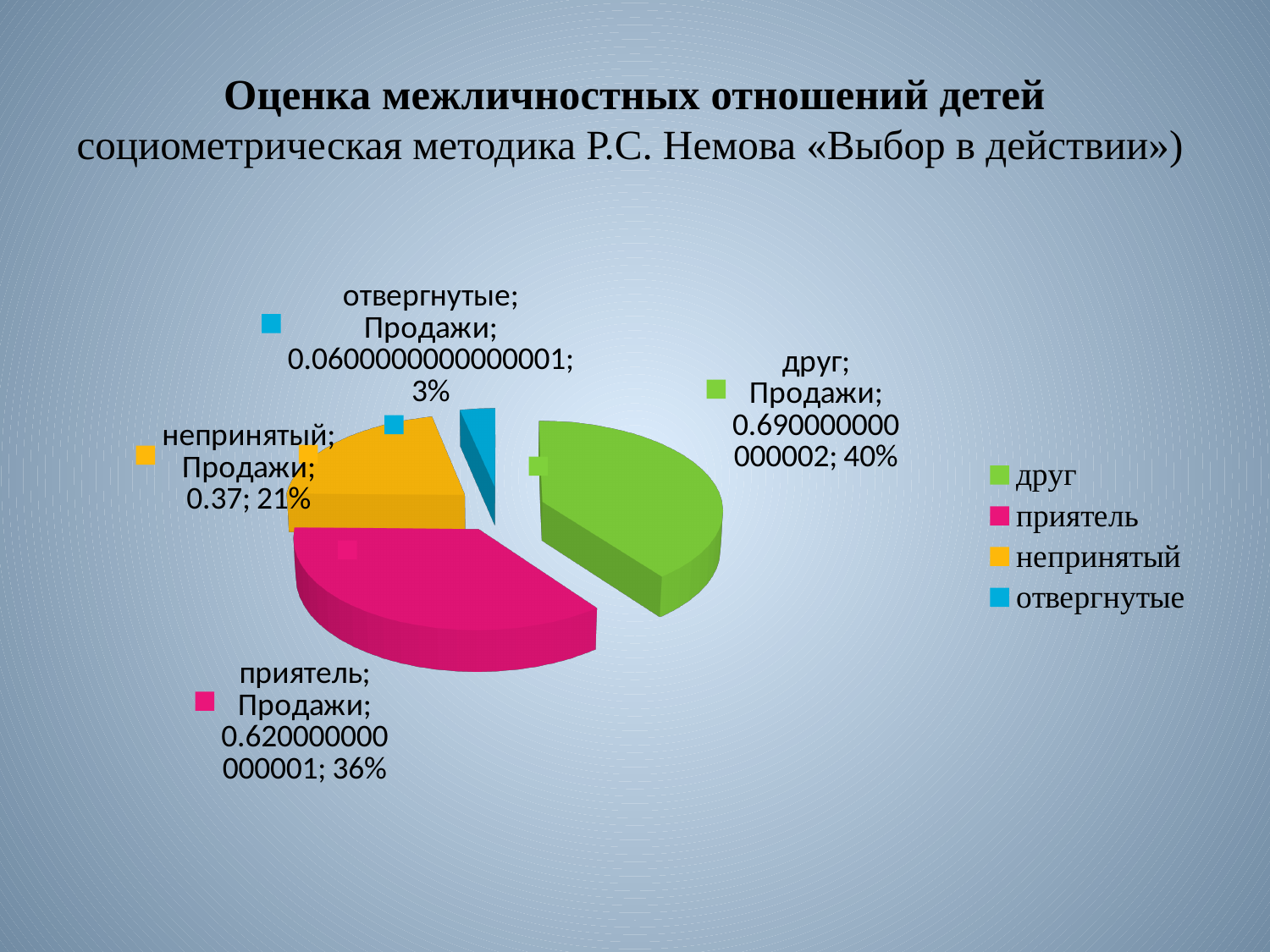

# Оценка межличностных отношений детей социометрическая методика Р.С. Немова «Выбор в действии»)

[unsupported chart]